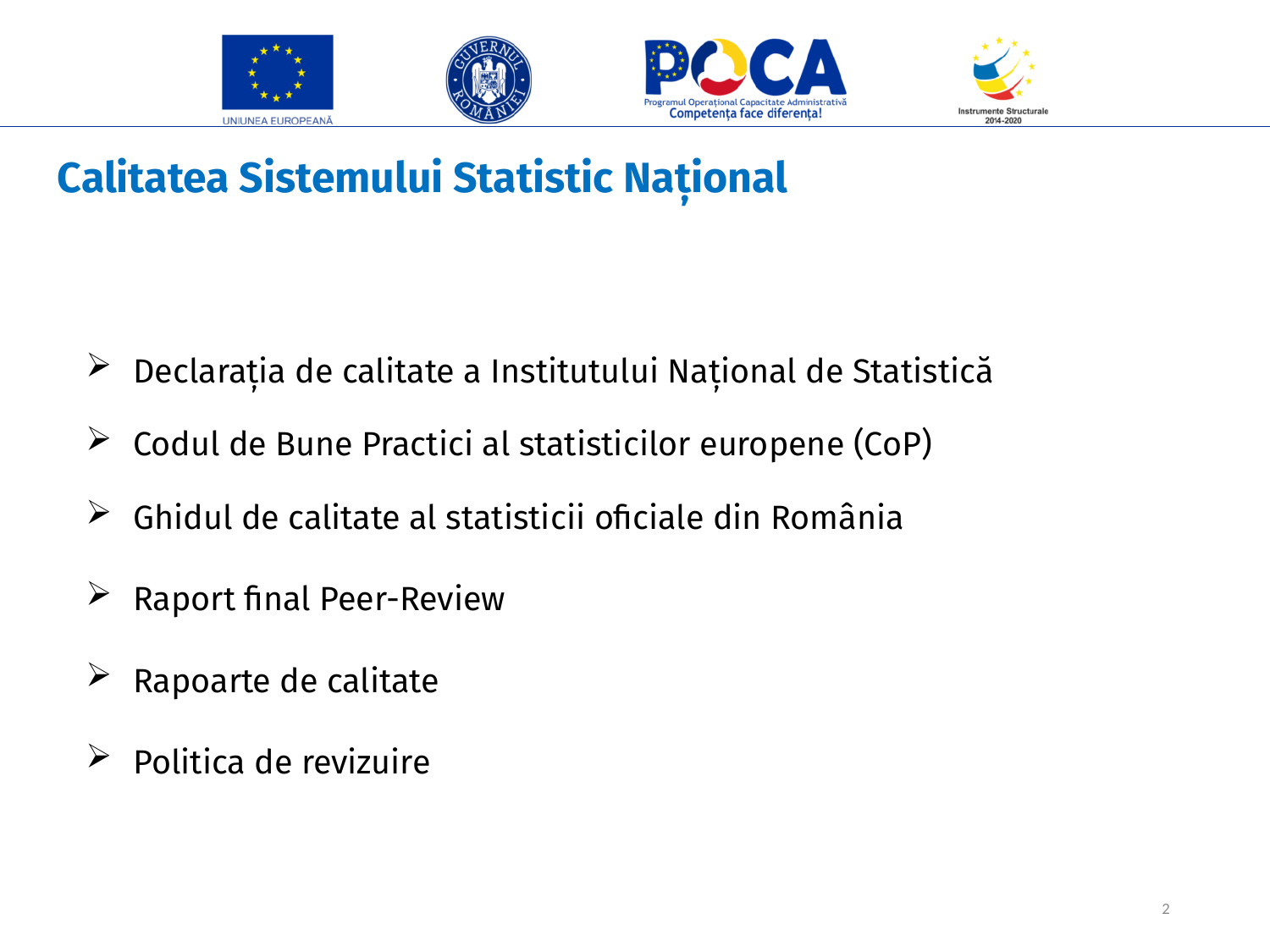

Calitatea Sistemului Statistic Național

Declarația de calitate a Institutului Național de Statistică
Codul de Bune Practici al statisticilor europene (CoP)
Ghidul de calitate al statisticii oficiale din România
Raport final Peer-Review
Rapoarte de calitate
Politica de revizuire
2